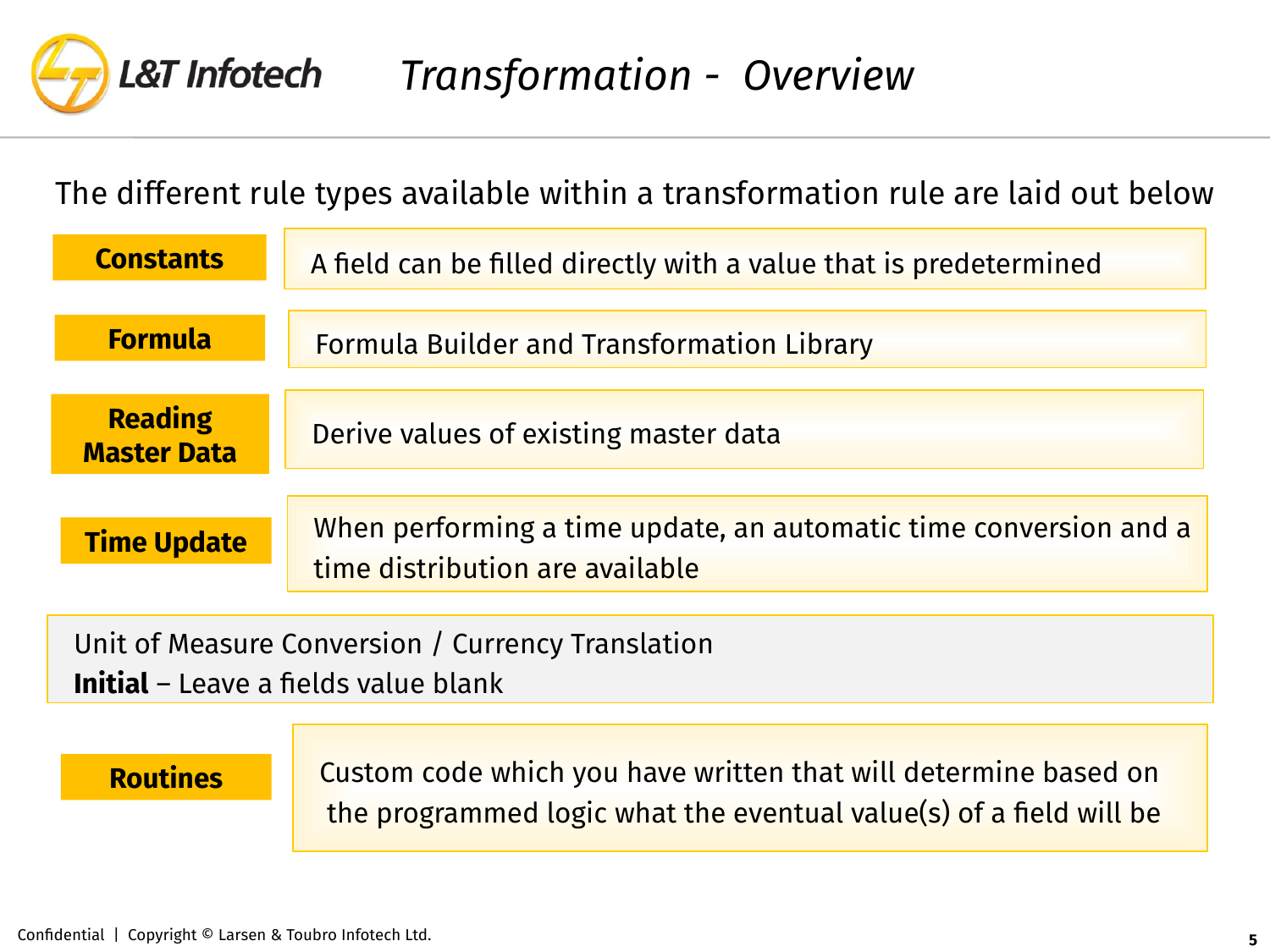

# Transformation -  Overview
The different rule types available within a transformation rule are laid out below
A field can be filled directly with a value that is predetermined
Constants
Formula Builder and Transformation Library
Formula
Derive values of existing master data
Reading Master Data
When performing a time update, an automatic time conversion and a
time distribution are available
Time Update
Unit of Measure Conversion / Currency Translation
Initial – Leave a fields value blank
Custom code which you have written that will determine based on
 the programmed logic what the eventual value(s) of a field will be
Routines
Confidential  |  Copyright © Larsen & Toubro Infotech Ltd.
5